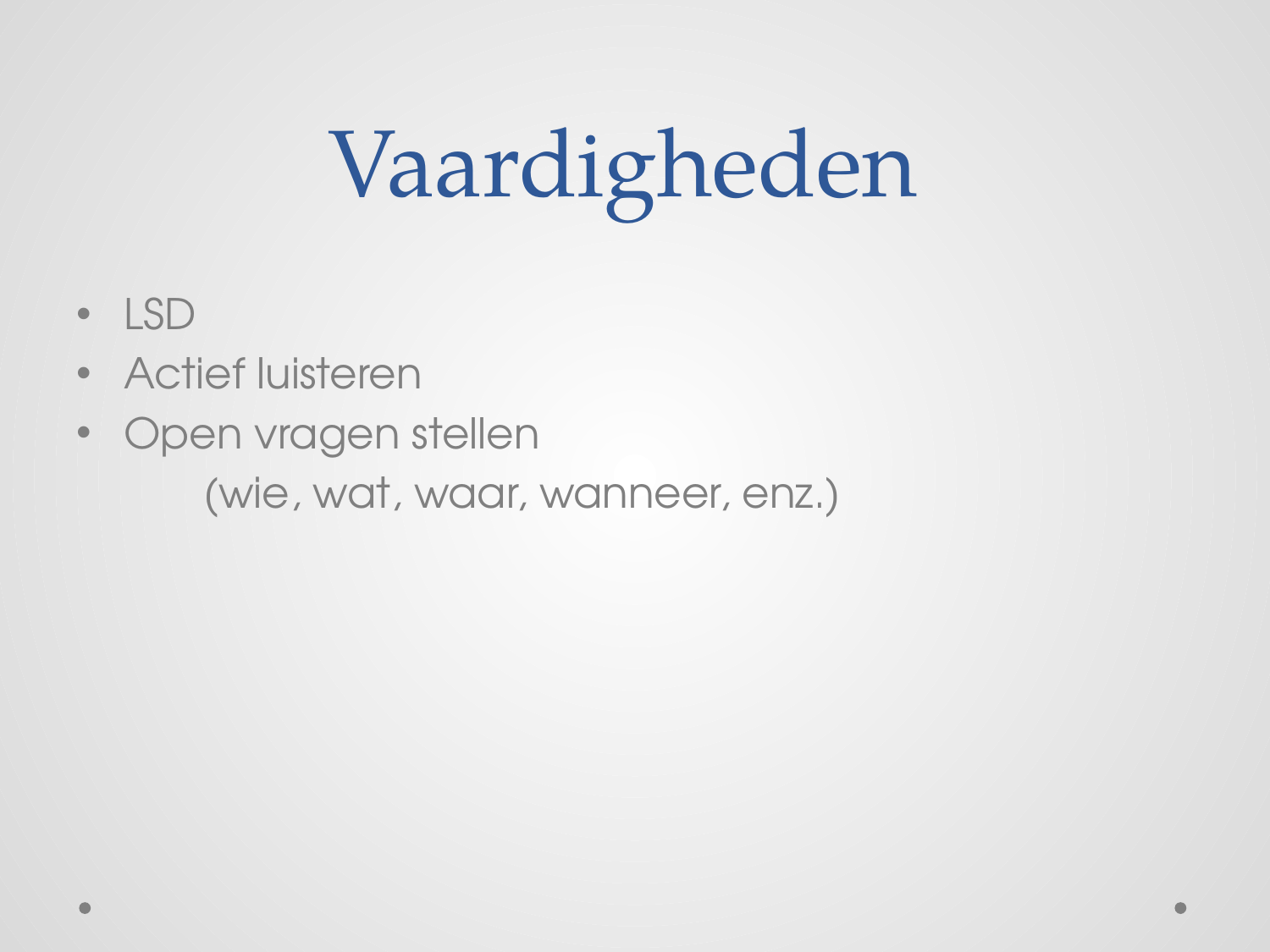

# Vaardigheden

LSD
Actief luisteren
Open vragen stellen
	(wie, wat, waar, wanneer, enz.)